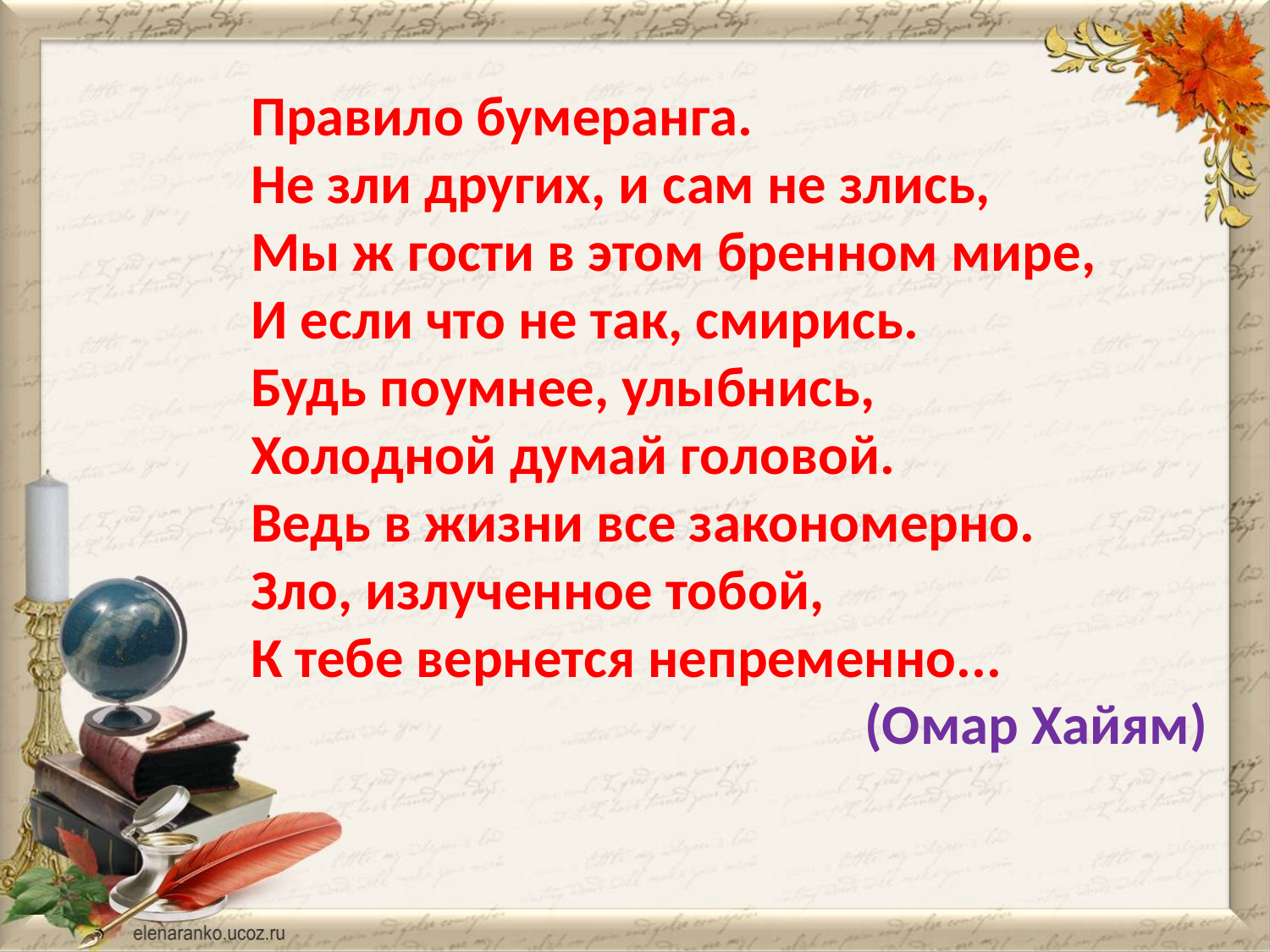

#
Правило бумеранга.
Не зли других, и сам не злись,
Мы ж гости в этом бренном мире,
И если что не так, смирись.
Будь поумнее, улыбнись,
Холодной думай головой.
Ведь в жизни все закономерно.
Зло, излученное тобой,
К тебе вернется непременно...
(Омар Хайям)